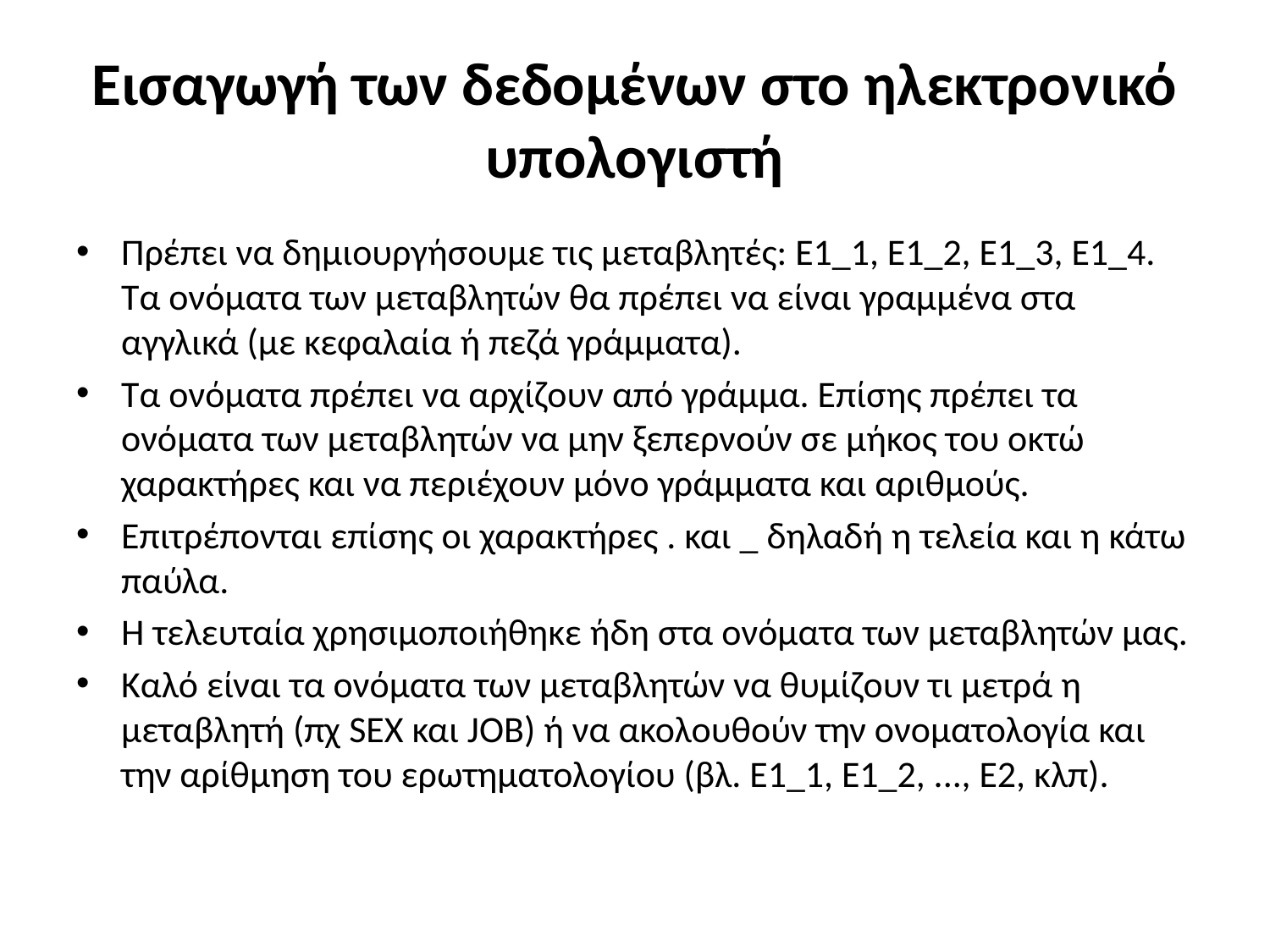

# Εισαγωγή των δεδομένων στο ηλεκτρονικό υπολογιστή
Πρέπει να δημιουργήσουμε τις μεταβλητές: Ε1_1, Ε1_2, Ε1_3, Ε1_4. Τα ονόματα των μεταβλητών θα πρέπει να είναι γραμμένα στα αγγλικά (με κεφαλαία ή πεζά γράμματα).
Τα ονόματα πρέπει να αρχίζουν από γράμμα. Επίσης πρέπει τα ονόματα των μεταβλητών να μην ξεπερνούν σε μήκος του οκτώ χαρακτήρες και να περιέχουν μόνο γράμματα και αριθμούς.
Επιτρέπονται επίσης οι χαρακτήρες . και _ δηλαδή η τελεία και η κάτω παύλα.
Η τελευταία χρησιμοποιήθηκε ήδη στα ονόματα των μεταβλητών μας.
Καλό είναι τα ονόματα των μεταβλητών να θυμίζουν τι μετρά η μεταβλητή (πχ SEX και JOB) ή να ακολουθούν την ονοματολογία και την αρίθμηση του ερωτηματολογίου (βλ. Ε1_1, Ε1_2, ..., Ε2, κλπ).